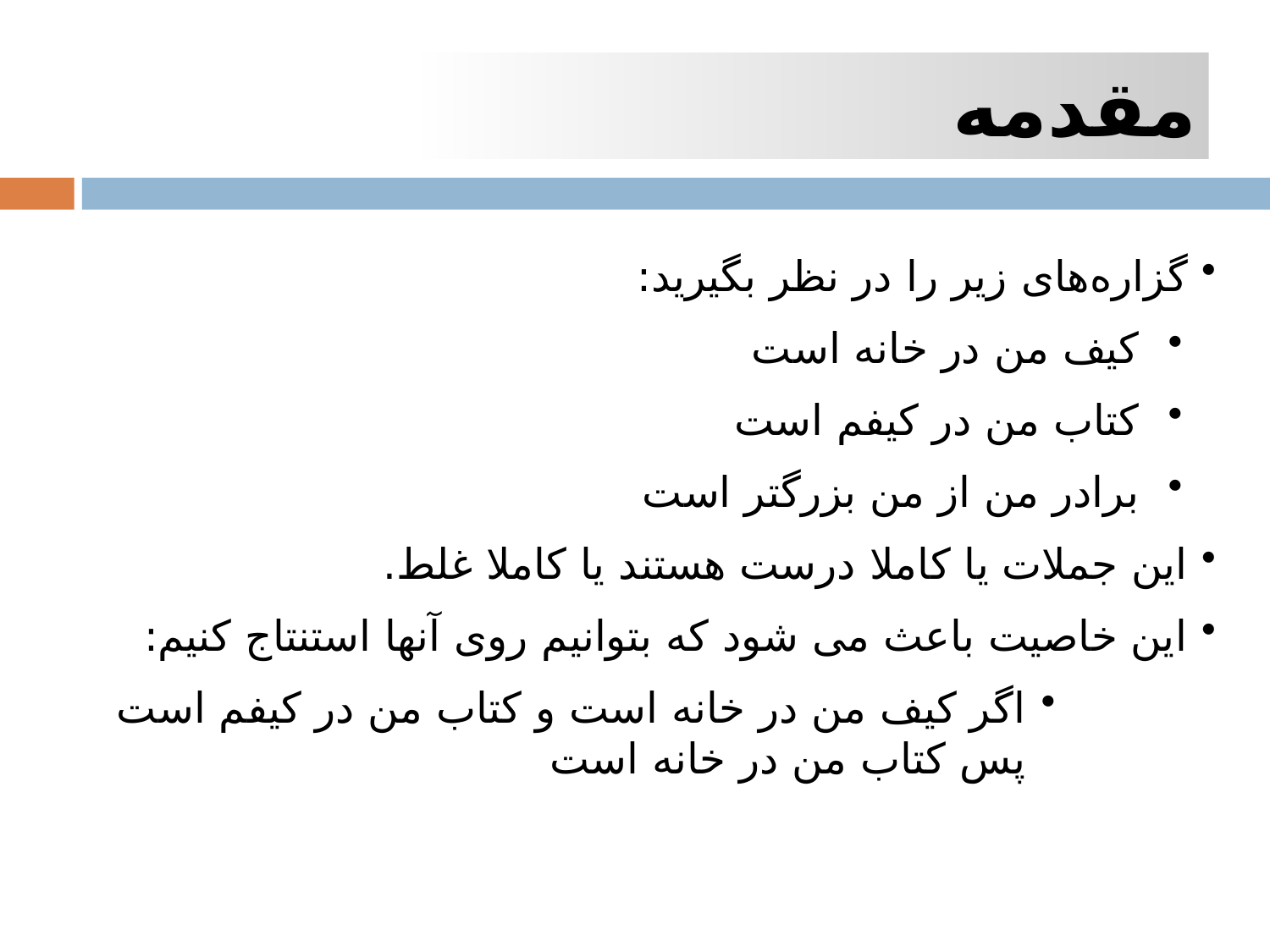

مقدمه
 گزاره‌های زير را در نظر بگيريد:
 کيف من در خانه است
 کتاب من در کيفم است
 برادر من از من بزرگتر است
 اين جملات يا کاملا درست هستند يا کاملا غلط.
 اين خاصيت باعث می شود که بتوانيم روی آنها استنتاج کنيم:
اگر کيف من در خانه است و کتاب من در کيفم است پس کتاب من در خانه است